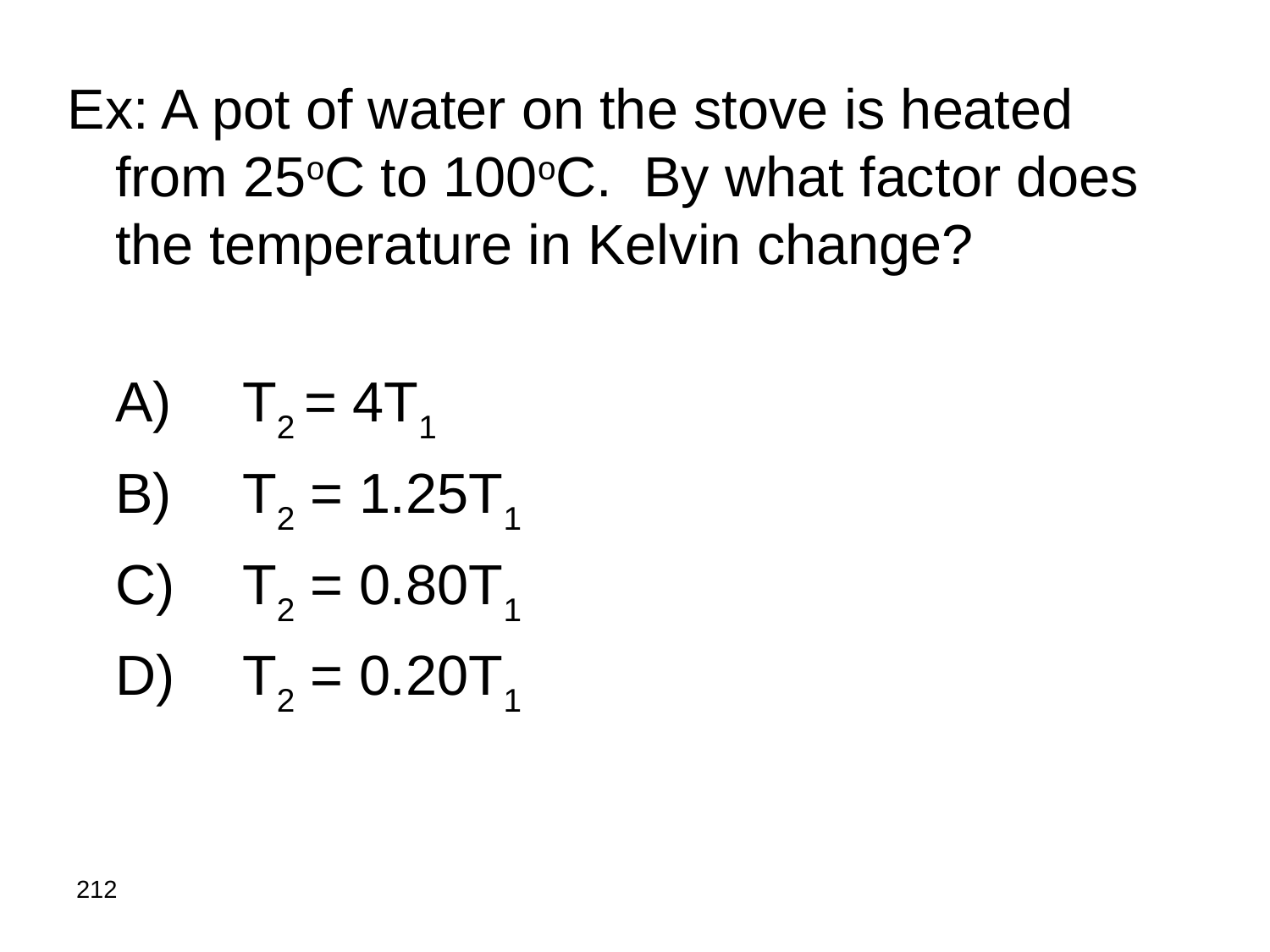

Ex: A pot of water on the stove is heated from 25oC to 100oC.  By what factor does the temperature in Kelvin change?

	A)	T2 = 4T1
	B)	T2 = 1.25T1
	C)	T2 = 0.80T1
	D)	T2 = 0.20T1
212